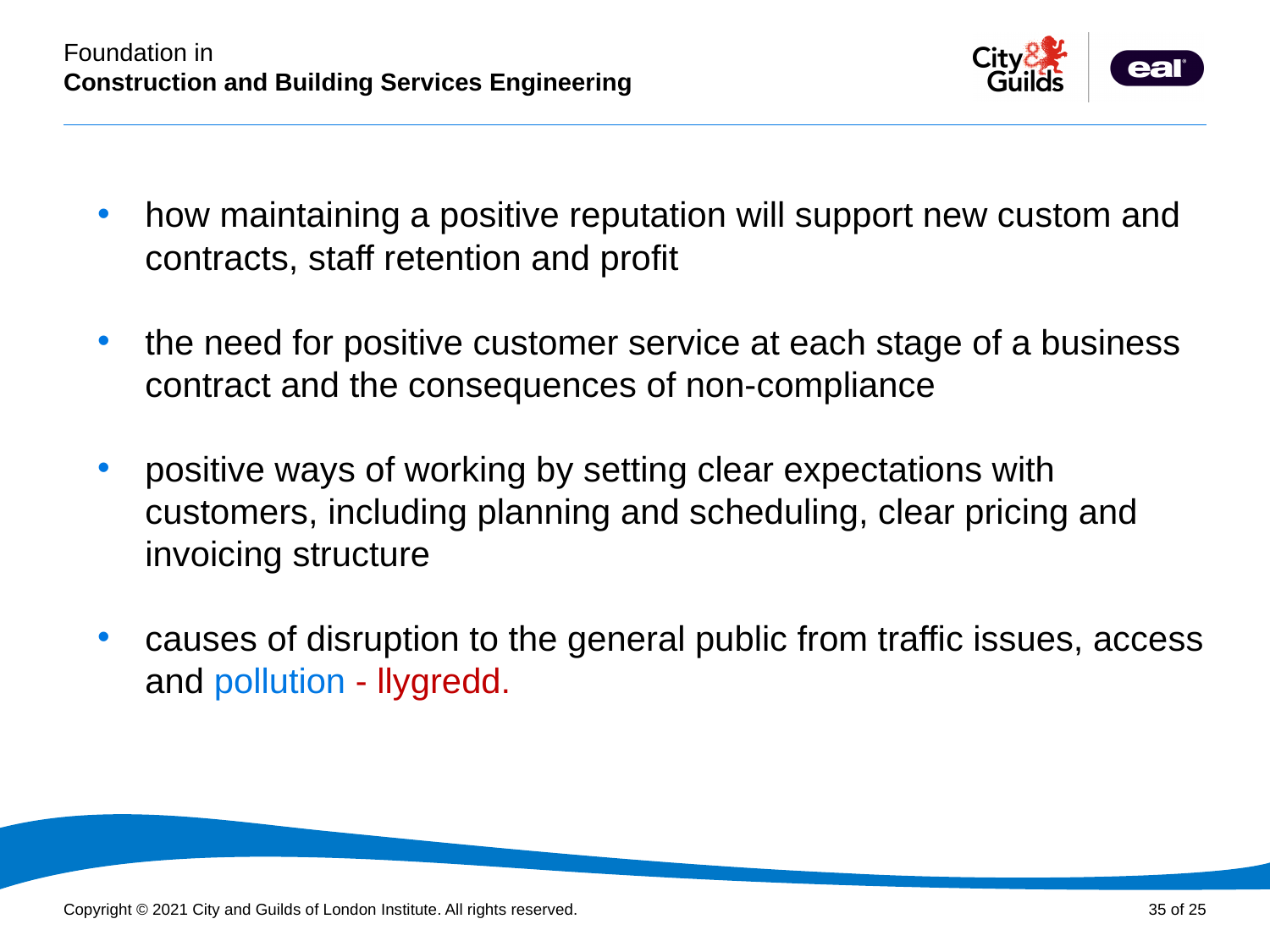

how maintaining a positive reputation will support new custom and contracts, staff retention and profit

the need for positive customer service at each stage of a business contract and the consequences of non-compliance

positive ways of working by setting clear expectations with customers, including planning and scheduling, clear pricing and invoicing structure

causes of disruption to the general public from traffic issues, access and pollution - llygredd.